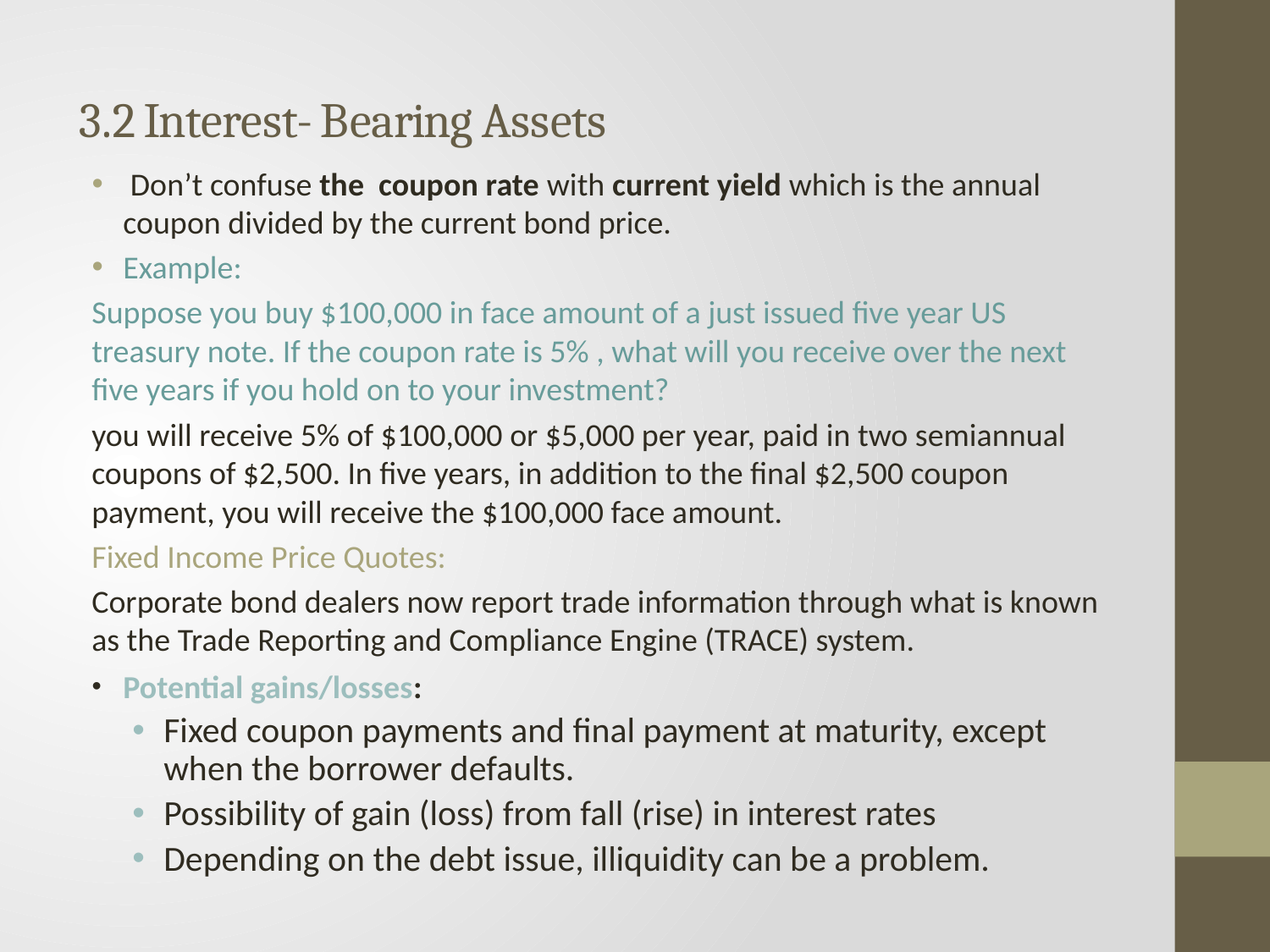

# 3.2 Interest- Bearing Assets
 Don’t confuse the  coupon rate with current yield which is the annual coupon divided by the current bond price.
Example:
Suppose you buy $100,000 in face amount of a just issued five year US treasury note. If the coupon rate is 5% , what will you receive over the next five years if you hold on to your investment?
you will receive 5% of $100,000 or $5,000 per year, paid in two semiannual coupons of $2,500. In five years, in addition to the final $2,500 coupon payment, you will receive the $100,000 face amount.
Fixed Income Price Quotes:
Corporate bond dealers now report trade information through what is known as the Trade Reporting and Compliance Engine (TRACE) system.
Potential gains/losses:
Fixed coupon payments and final payment at maturity, except when the borrower defaults.
Possibility of gain (loss) from fall (rise) in interest rates
Depending on the debt issue, illiquidity can be a problem.